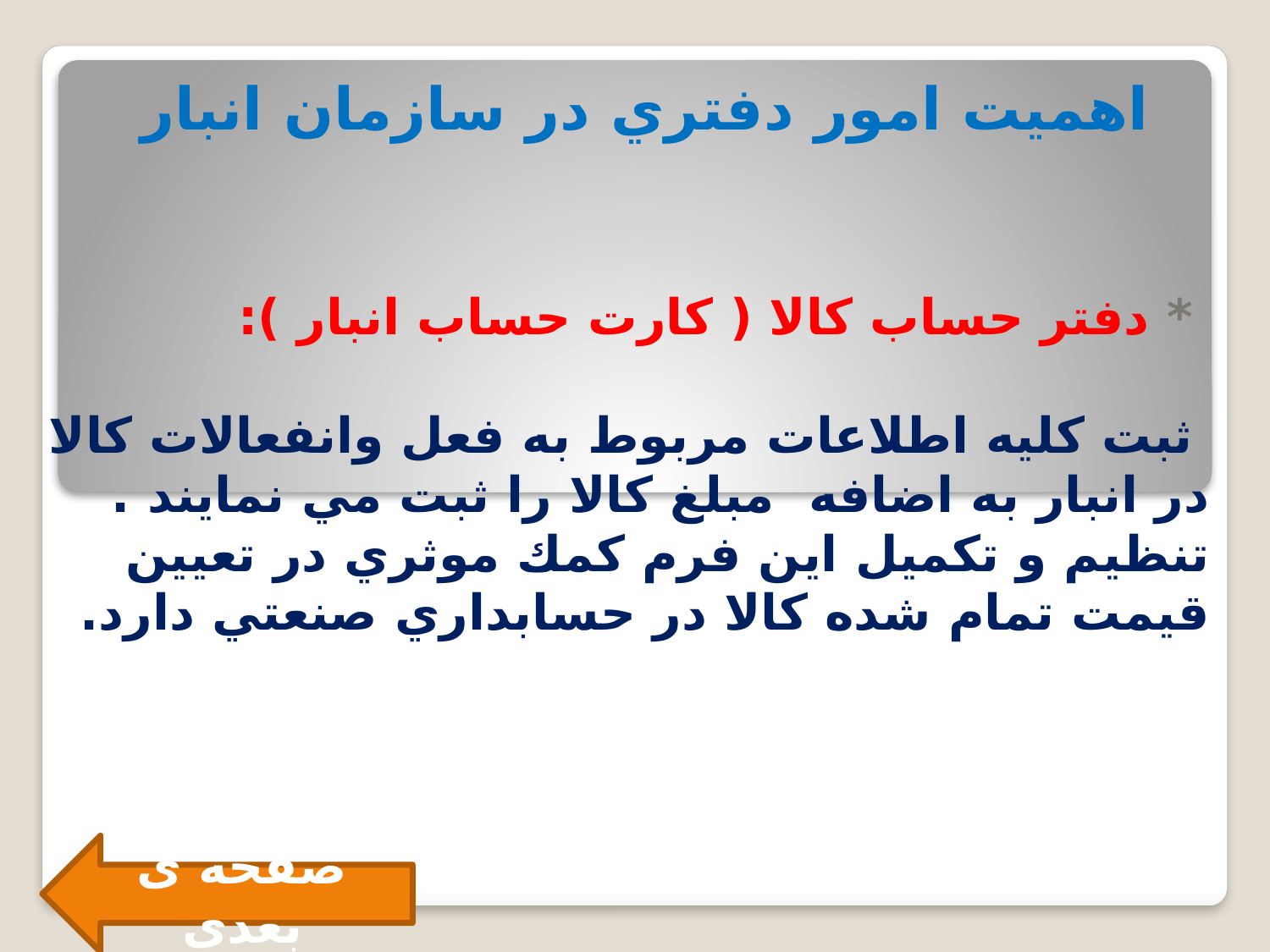

# اهميت امور دفتري در سازمان انبار
 * دفتر حساب كالا ( كارت حساب انبار ):

 ثبت كليه اطلاعات مربوط به فعل وانفعالات كالا در انبار به اضافه  مبلغ كالا را ثبت مي نمايند . تنظيم و تكميل اين فرم كمك موثري در تعيين قيمت تمام شده كالا در حسابداري صنعتي دارد.

صفحه ی بعدی